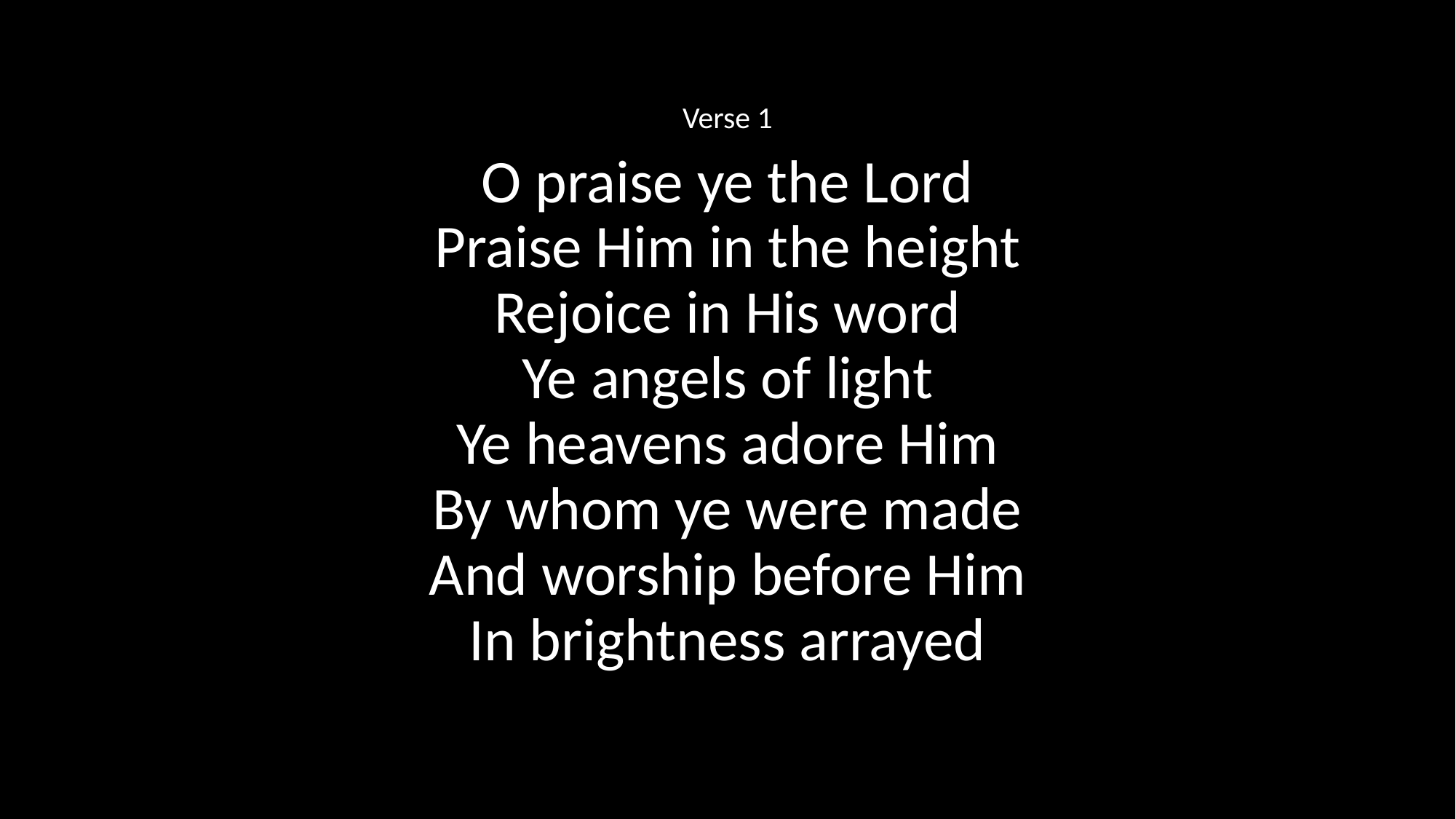

Verse 1
O praise ye the Lord
Praise Him in the height
Rejoice in His word
Ye angels of light
Ye heavens adore Him
By whom ye were made
And worship before Him
In brightness arrayed